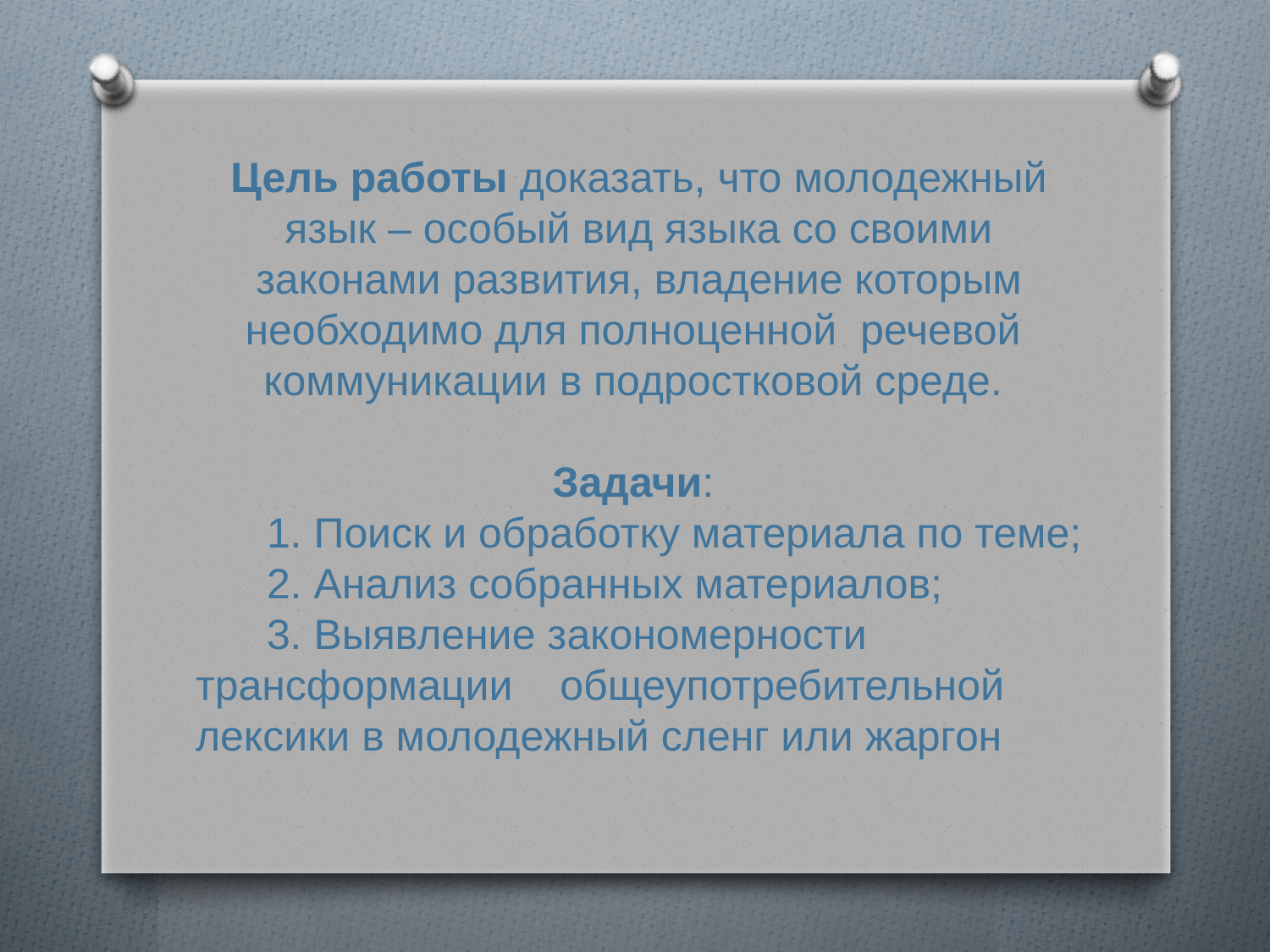

Цель работы доказать, что молодежный язык – особый вид языка со своими законами развития, владение которым необходимо для полноценной  речевой  коммуникации в подростковой среде.

Задачи:
      1. Поиск и обработку материала по теме;
      2. Анализ собранных материалов;
      3. Выявление закономерности трансформации    общеупотребительной лексики в молодежный сленг или жаргон